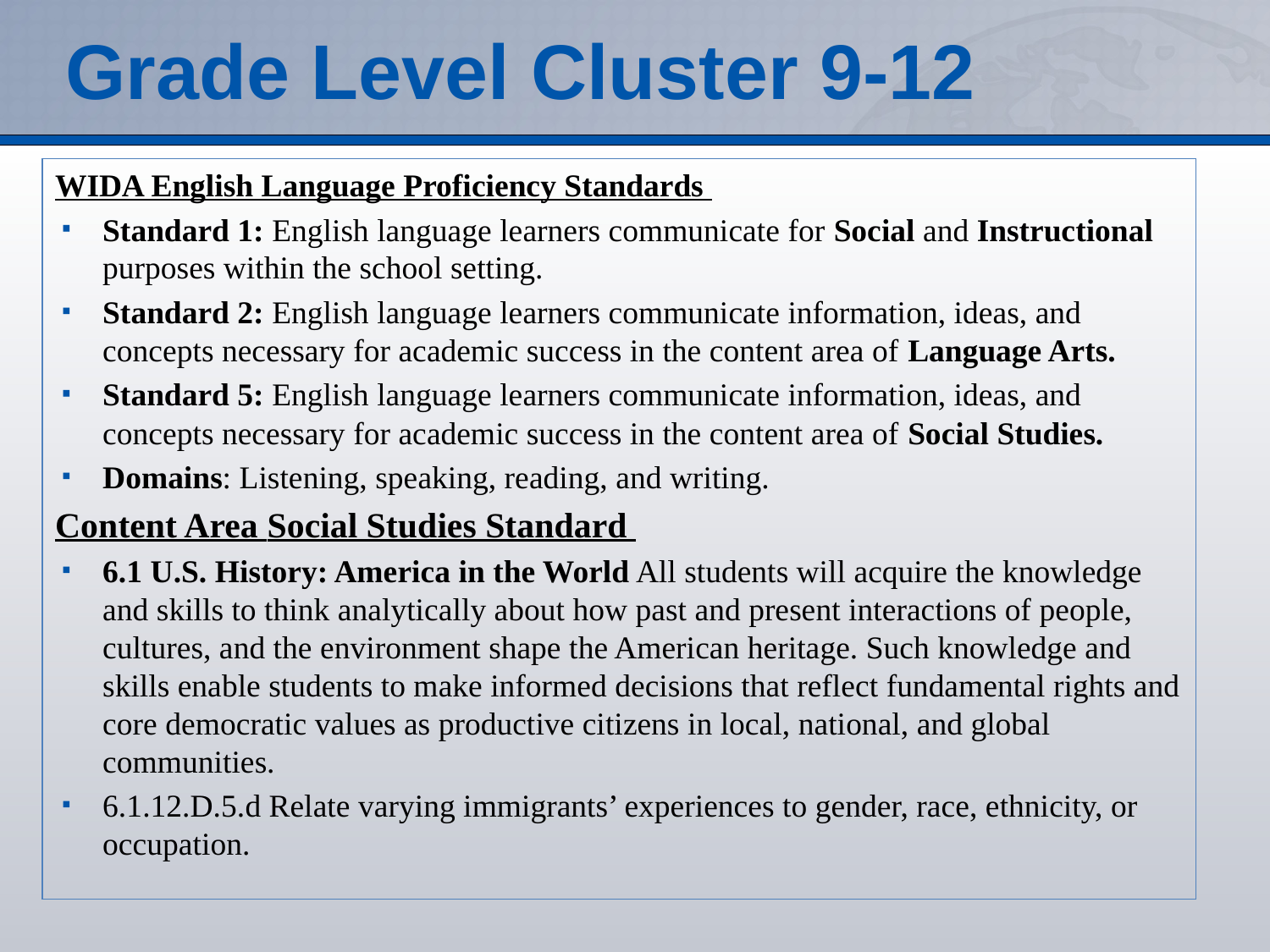

# Grade Level Cluster 9-12
WIDA English Language Proficiency Standards
Standard 1: English language learners communicate for Social and Instructional purposes within the school setting.
Standard 2: English language learners communicate information, ideas, and concepts necessary for academic success in the content area of Language Arts.
Standard 5: English language learners communicate information, ideas, and concepts necessary for academic success in the content area of Social Studies.
Domains: Listening, speaking, reading, and writing.
Content Area Social Studies Standard
6.1 U.S. History: America in the World All students will acquire the knowledge and skills to think analytically about how past and present interactions of people, cultures, and the environment shape the American heritage. Such knowledge and skills enable students to make informed decisions that reflect fundamental rights and core democratic values as productive citizens in local, national, and global communities.
6.1.12.D.5.d Relate varying immigrants’ experiences to gender, race, ethnicity, or occupation.